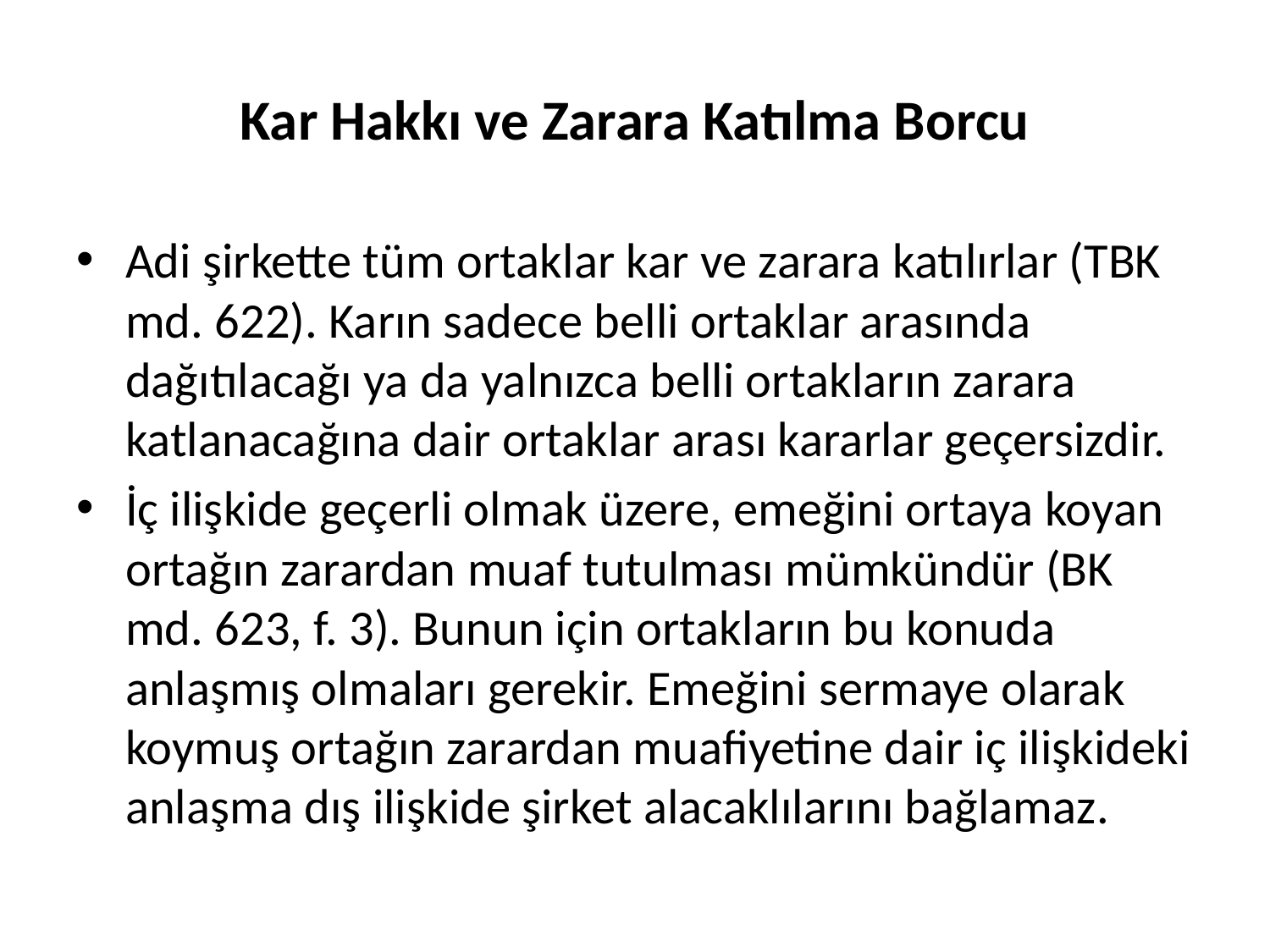

# Kar Hakkı ve Zarara Katılma Borcu
Adi şirkette tüm ortaklar kar ve zarara katılırlar (TBK md. 622). Karın sadece belli ortaklar arasında dağıtılacağı ya da yalnızca belli ortakların zarara katlanacağına dair ortaklar arası kararlar geçersizdir.
İç ilişkide geçerli olmak üzere, emeğini ortaya koyan ortağın zarardan muaf tutulması mümkündür (BK md. 623, f. 3). Bunun için ortakların bu konuda anlaşmış olmaları gerekir. Emeğini sermaye olarak koymuş ortağın zarardan muafiyetine dair iç ilişkideki anlaşma dış ilişkide şirket alacaklılarını bağlamaz.